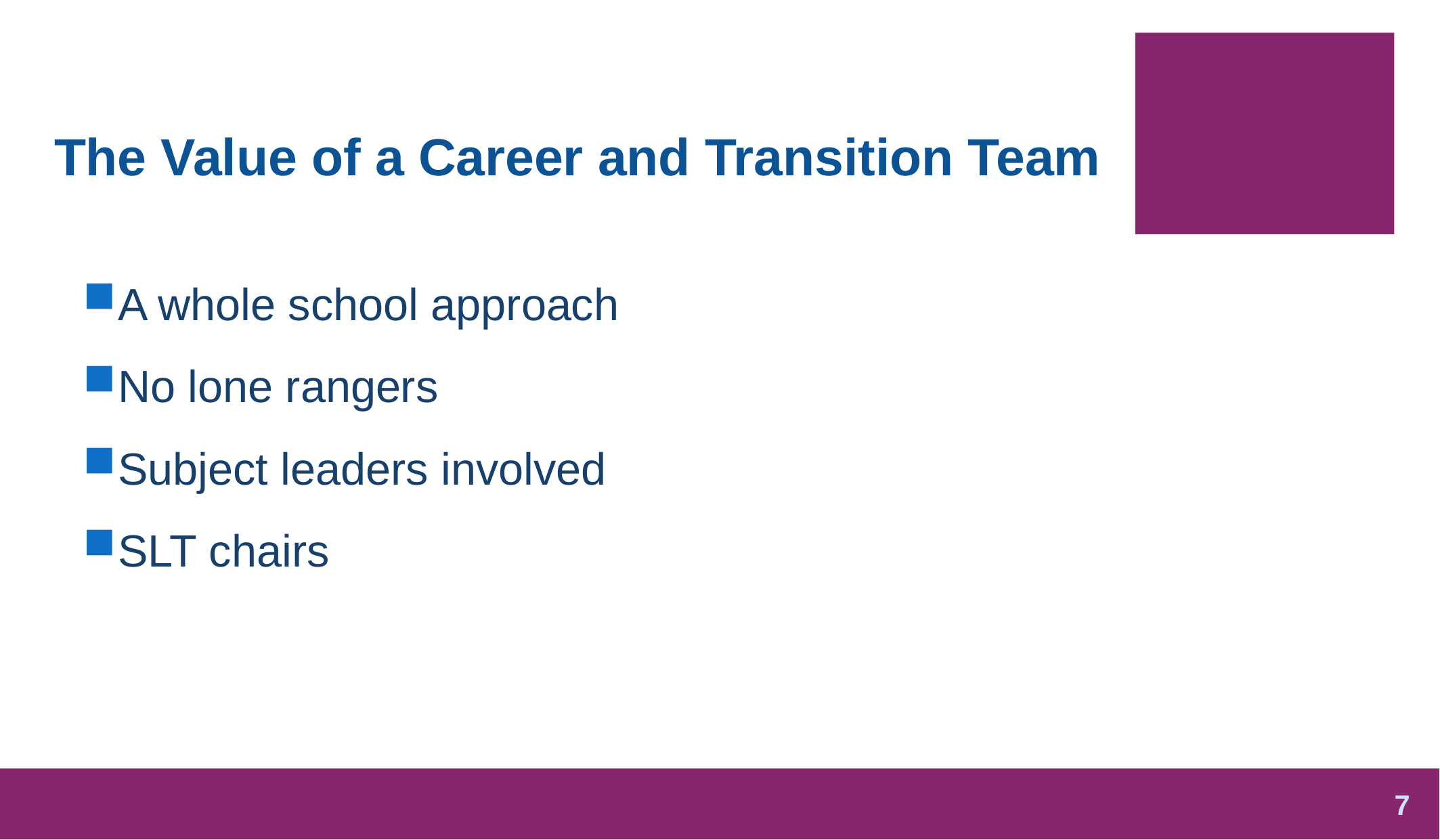

# The Value of a Career and Transition Team
A whole school approach
No lone rangers
Subject leaders involved
SLT chairs

7